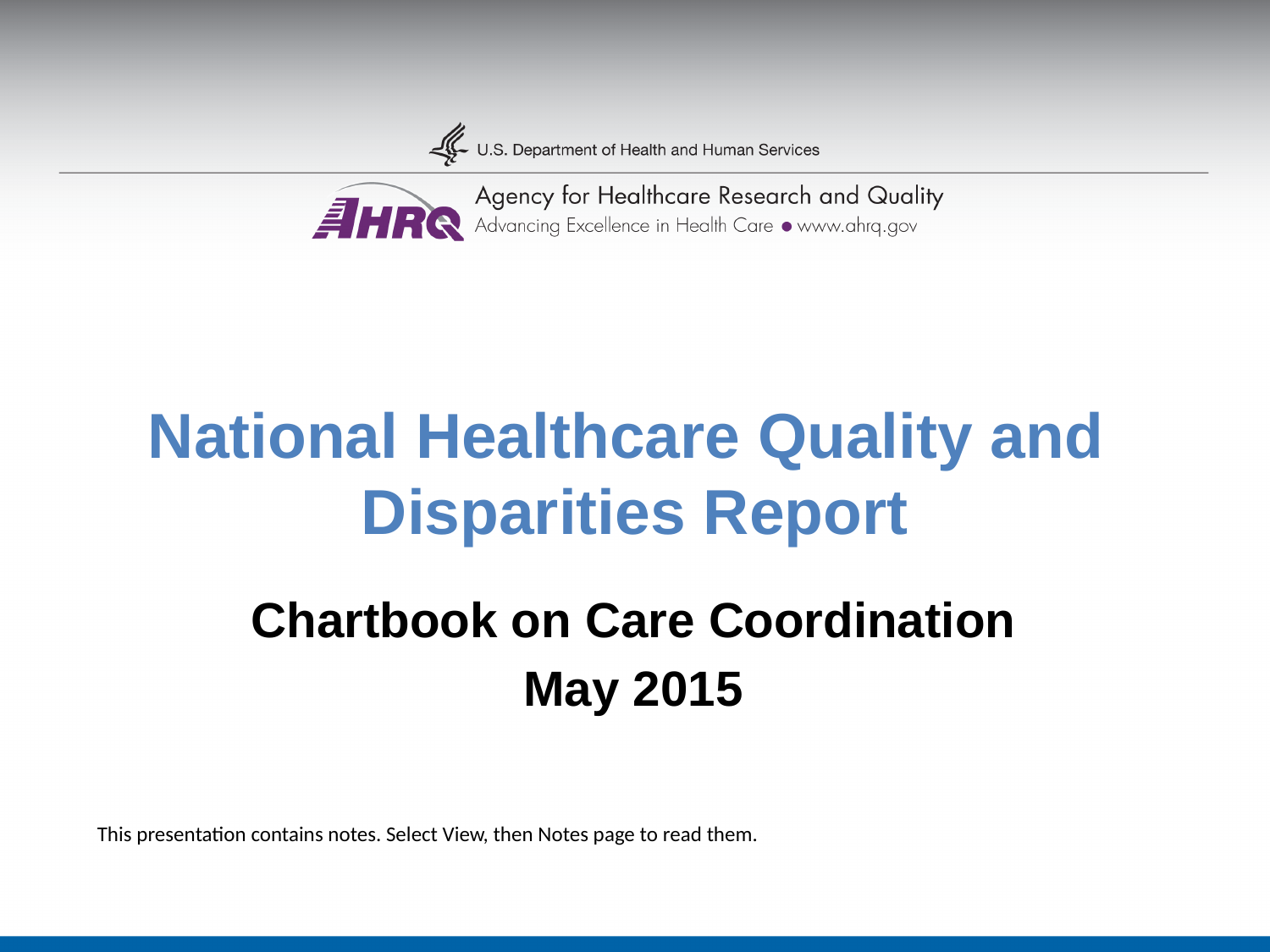

# National Healthcare Quality and Disparities Report
Chartbook on Care Coordination
May 2015

This presentation contains notes. Select View, then Notes page to read them.